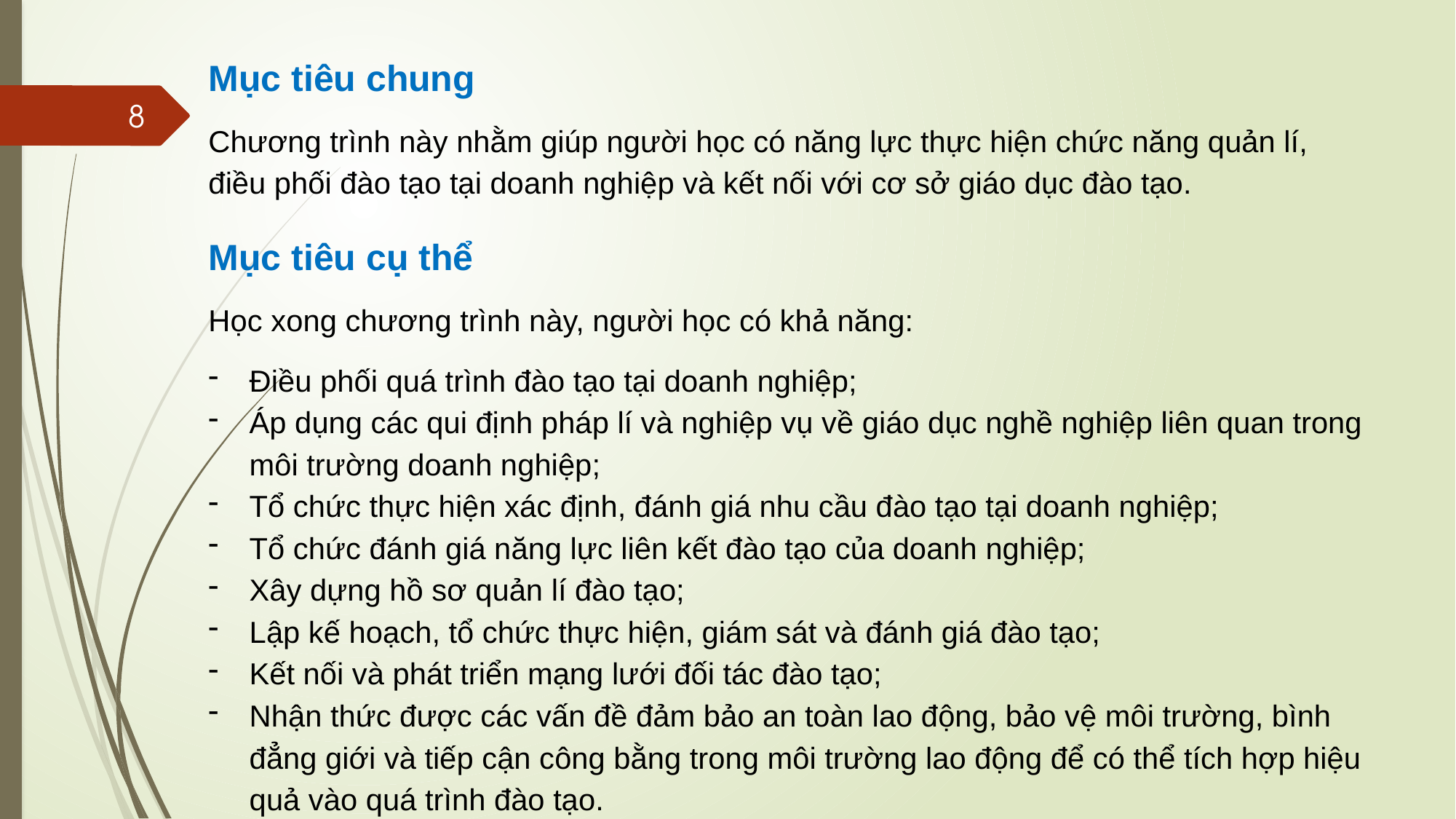

Mục tiêu chung
Chương trình này nhằm giúp người học có năng lực thực hiện chức năng quản lí, điều phối đào tạo tại doanh nghiệp và kết nối với cơ sở giáo dục đào tạo.
Mục tiêu cụ thể
Học xong chương trình này, người học có khả năng:
Điều phối quá trình đào tạo tại doanh nghiệp;
Áp dụng các qui định pháp lí và nghiệp vụ về giáo dục nghề nghiệp liên quan trong môi trường doanh nghiệp;
Tổ chức thực hiện xác định, đánh giá nhu cầu đào tạo tại doanh nghiệp;
Tổ chức đánh giá năng lực liên kết đào tạo của doanh nghiệp;
Xây dựng hồ sơ quản lí đào tạo;
Lập kế hoạch, tổ chức thực hiện, giám sát và đánh giá đào tạo;
Kết nối và phát triển mạng lưới đối tác đào tạo;
Nhận thức được các vấn đề đảm bảo an toàn lao động, bảo vệ môi trường, bình đẳng giới và tiếp cận công bằng trong môi trường lao động để có thể tích hợp hiệu quả vào quá trình đào tạo.
8